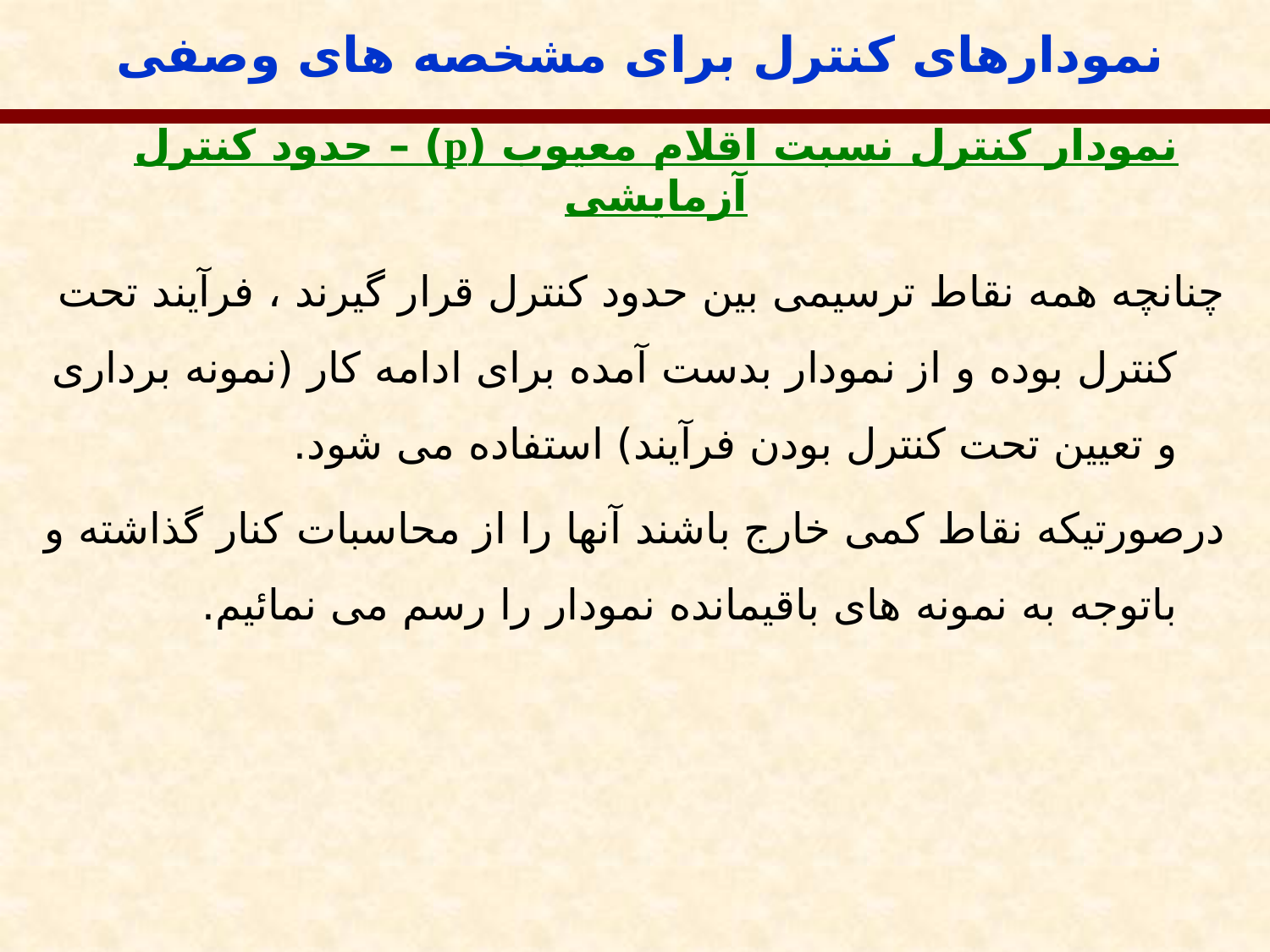

نمودارهای کنترل برای مشخصه های وصفی

نمودار کنترل نسبت اقلام معیوب (p) – حدود کنترل آزمایشی
چنانچه همه نقاط ترسیمی بین حدود کنترل قرار گیرند ، فرآیند تحت کنترل بوده و از نمودار بدست آمده برای ادامه کار (نمونه برداری و تعیین تحت کنترل بودن فرآیند) استفاده می شود.
درصورتیکه نقاط کمی خارج باشند آنها را از محاسبات کنار گذاشته و باتوجه به نمونه های باقیمانده نمودار را رسم می نمائیم.